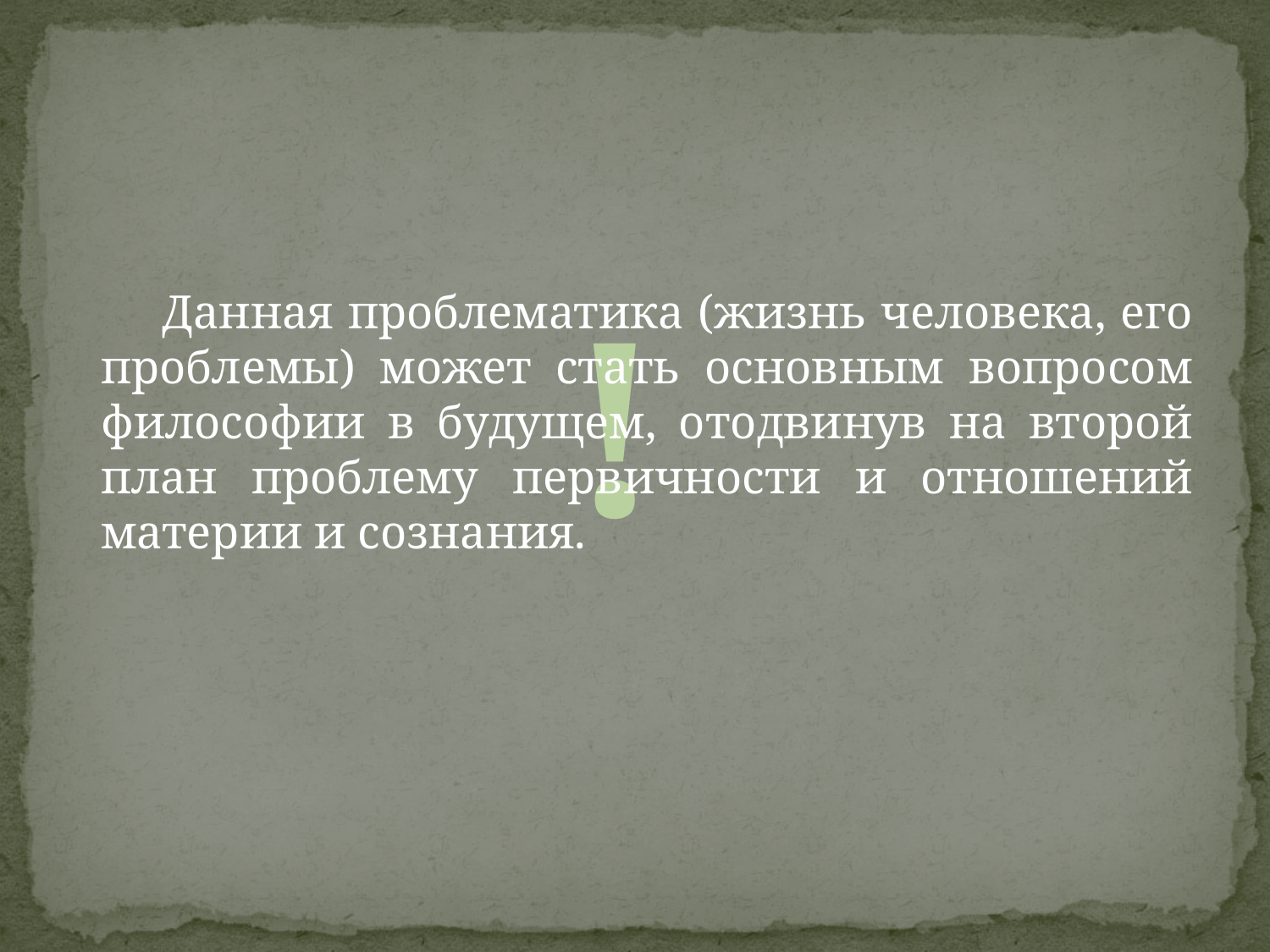

#

Данная проблематика (жизнь человека, его проблемы) может стать основным вопросом философии в будущем, отодвинув на второй план проблему первичности и отношений материи и сознания.

!